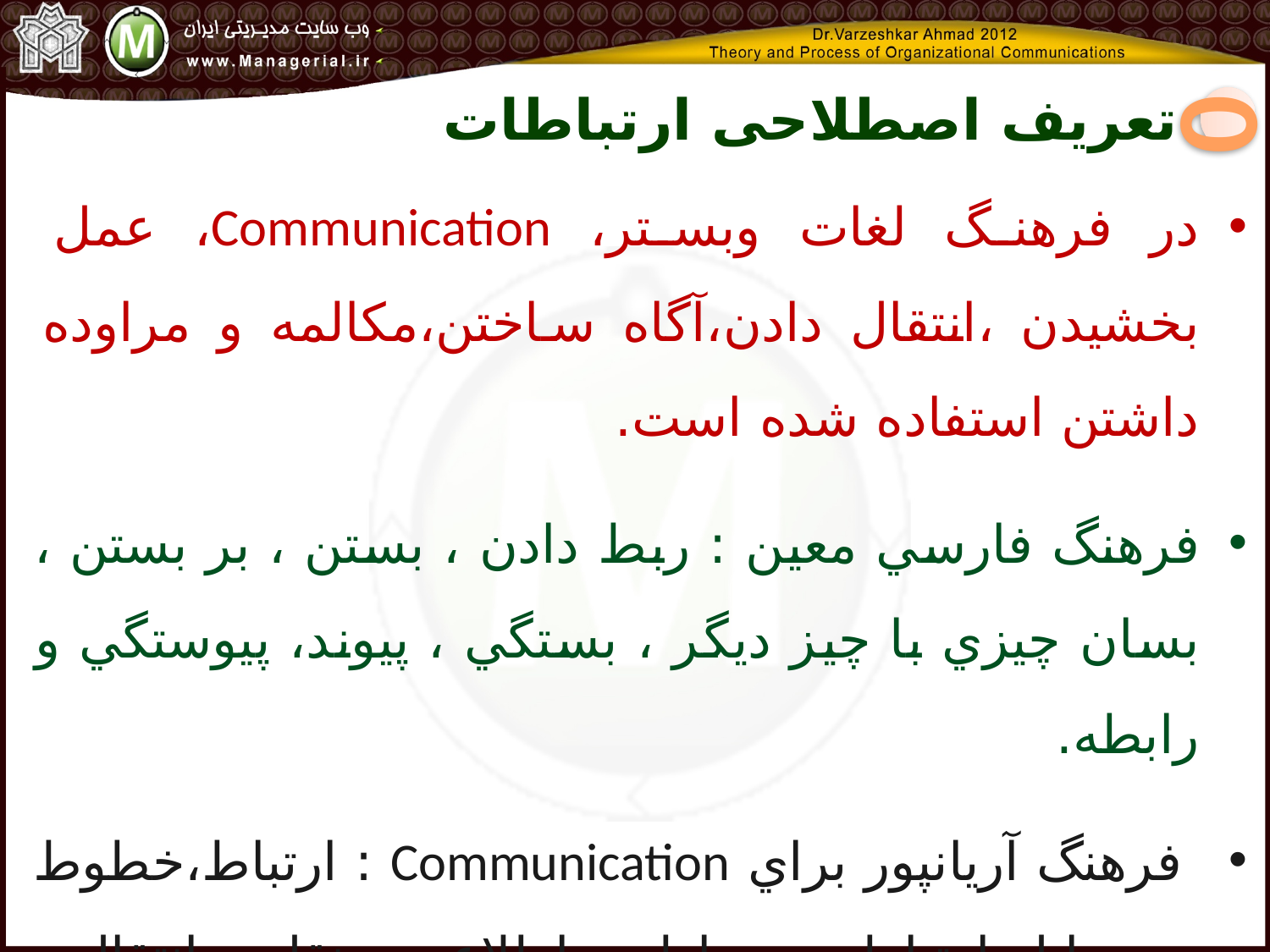

تعریف اصطلاحی ارتباطات
0
در فرهنگ لغات وبستر، Communication، عمل بخشيدن ،انتقال دادن،آگاه ساختن،مکالمه و مراوده داشتن استفاده شده است.
فرهنگ فارسي معين : ربط دادن ، بستن ، بر بستن ، بسان چيزي با چيز ديگر ، بستگي ، پيوند، پيوستگي و رابطه.
 فرهنگ آريانپور براي Communication : ارتباط،خطوط و وسايل ارتباطي ، مبادله ، اطلاعيه ، نقل و انتقال ، مراوده ، اخبار ، مکاتبه ، سرايت، راه ،ابلاغ .